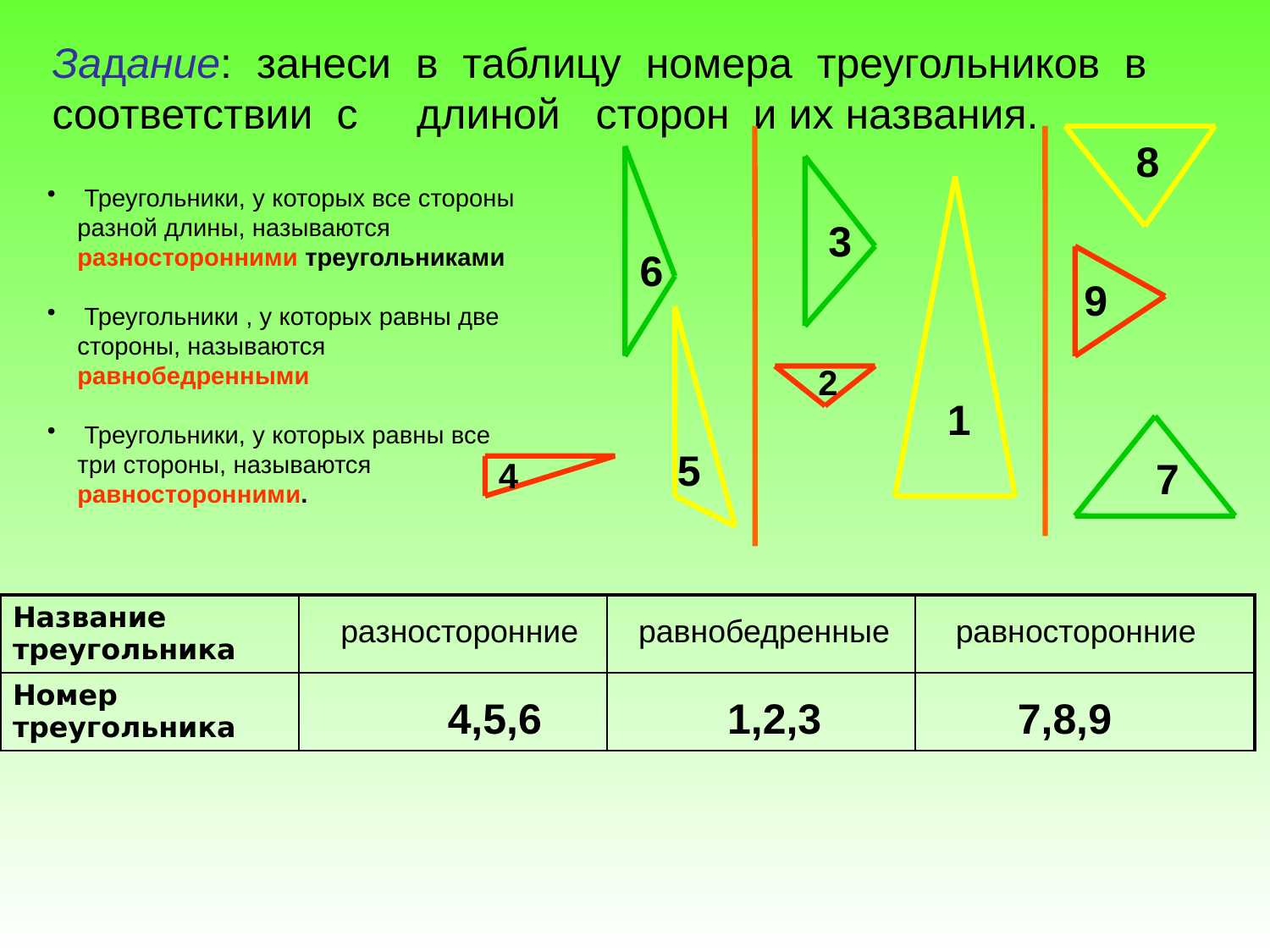

Задание: занеси в таблицу номера треугольников в соответствии  с     длиной   сторон  и их названия.

 8

 Треугольники, у которых все стороны разной длины, называются разносторонними треугольниками

 Треугольники , у которых равны две стороны, называются равнобедренными

 Треугольники, у которых равны все три стороны, называются равносторонними.

 3
 6

9

 2

 5
 1
 4

 7

| Название треугольника |  |  |  |
| --- | --- | --- | --- |
| Номер треугольника |  |  |  |
разносторонние
равнобедренные
равносторонние

4,5,6
1,2,3
7,8,9